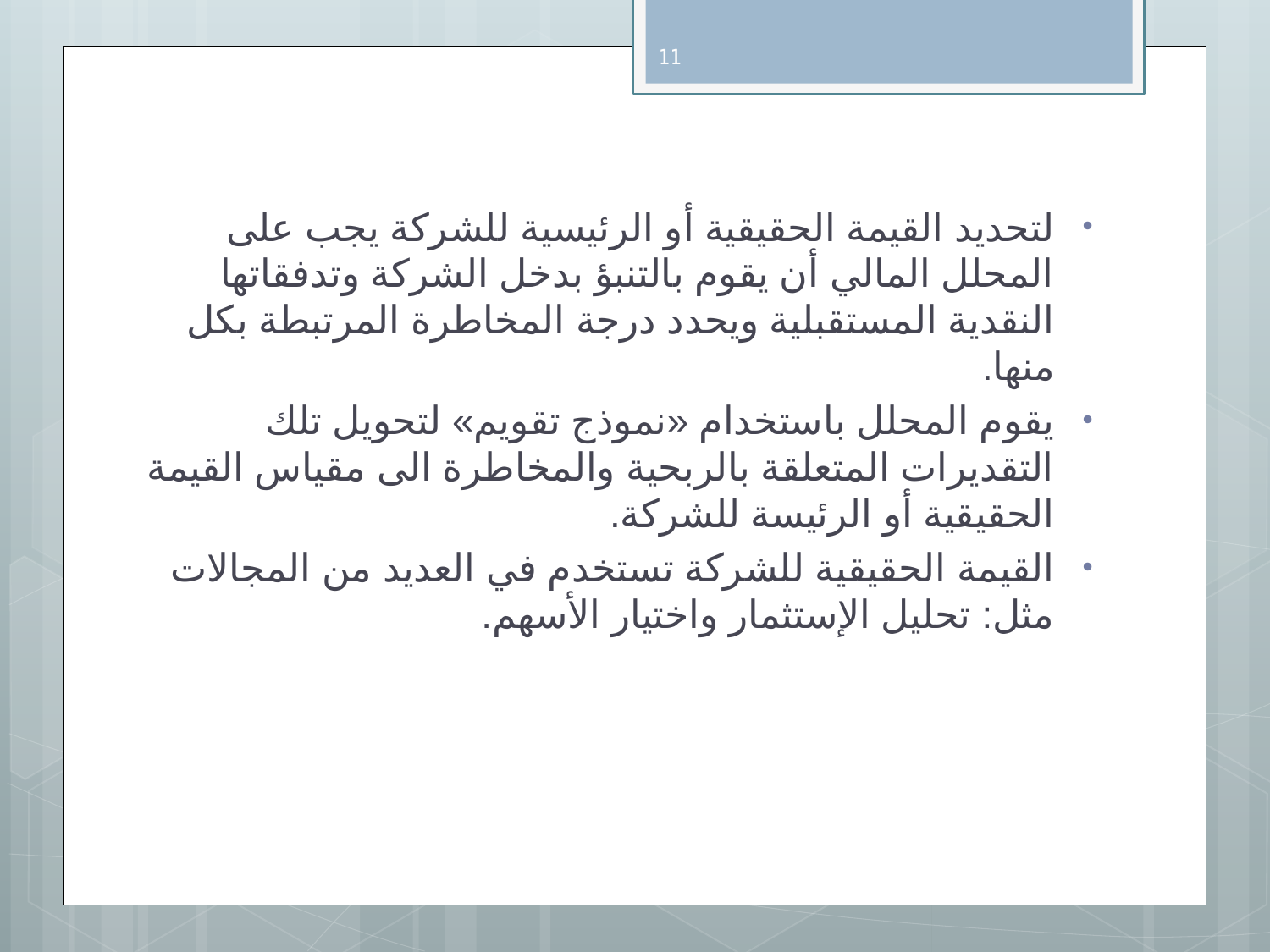

11
لتحديد القيمة الحقيقية أو الرئيسية للشركة يجب على المحلل المالي أن يقوم بالتنبؤ بدخل الشركة وتدفقاتها النقدية المستقبلية ويحدد درجة المخاطرة المرتبطة بكل منها.
يقوم المحلل باستخدام «نموذج تقويم» لتحويل تلك التقديرات المتعلقة بالربحية والمخاطرة الى مقياس القيمة الحقيقية أو الرئيسة للشركة.
القيمة الحقيقية للشركة تستخدم في العديد من المجالات مثل: تحليل الإستثمار واختيار الأسهم.